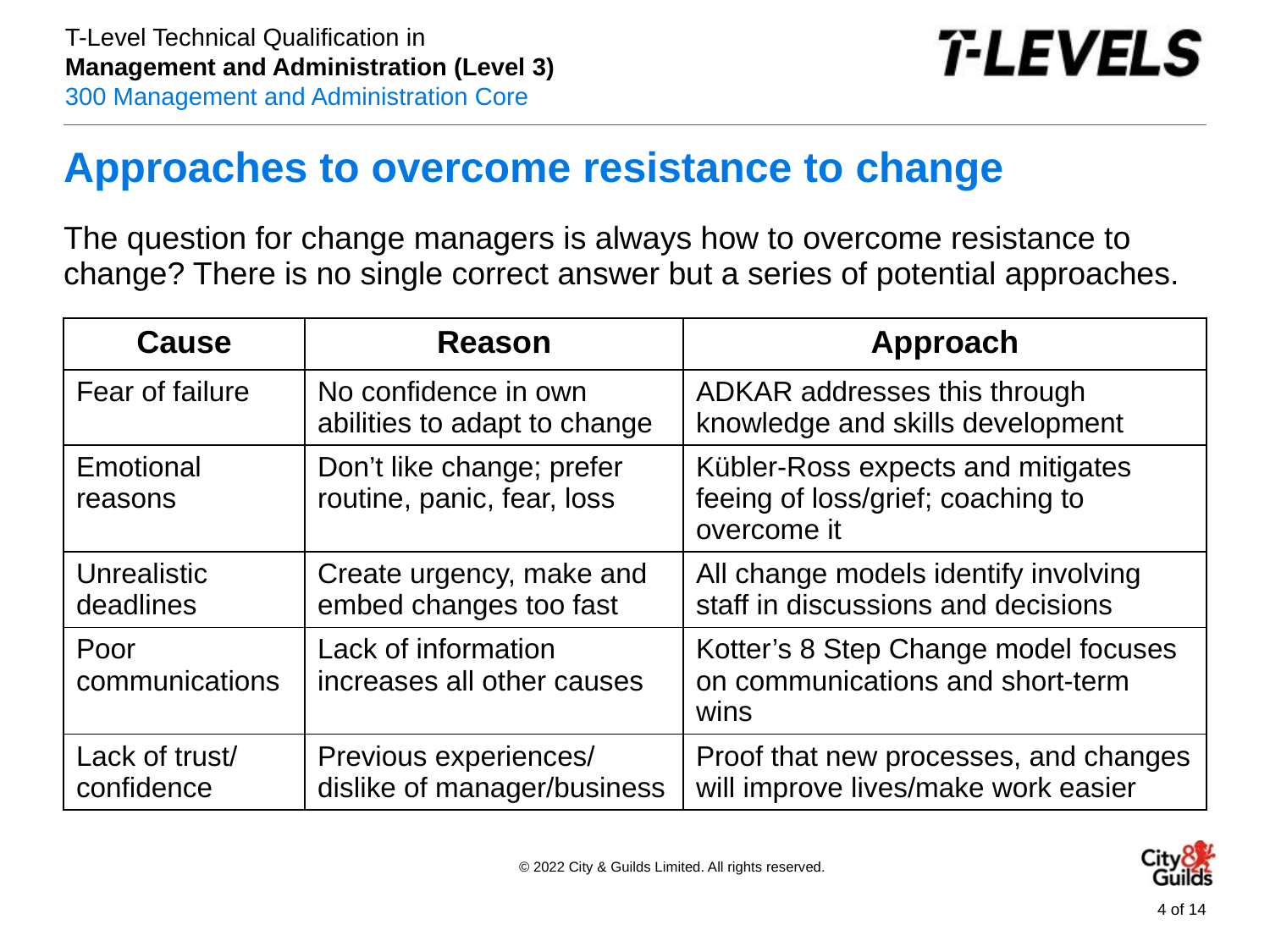

# Approaches to overcome resistance to change
The question for change managers is always how to overcome resistance to change? There is no single correct answer but a series of potential approaches.

| Cause | Reason | Approach |
| --- | --- | --- |
| Fear of failure | No confidence in own abilities to adapt to change | ADKAR addresses this through knowledge and skills development |
| Emotional reasons | Don’t like change; prefer routine, panic, fear, loss | Kübler-Ross expects and mitigates feeing of loss/grief; coaching to overcome it |
| Unrealistic deadlines | Create urgency, make and embed changes too fast | All change models identify involving staff in discussions and decisions |
| Poor communications | Lack of information increases all other causes | Kotter’s 8 Step Change model focuses on communications and short-term wins |
| Lack of trust/ confidence | Previous experiences/ dislike of manager/business | Proof that new processes, and changes will improve lives/make work easier |